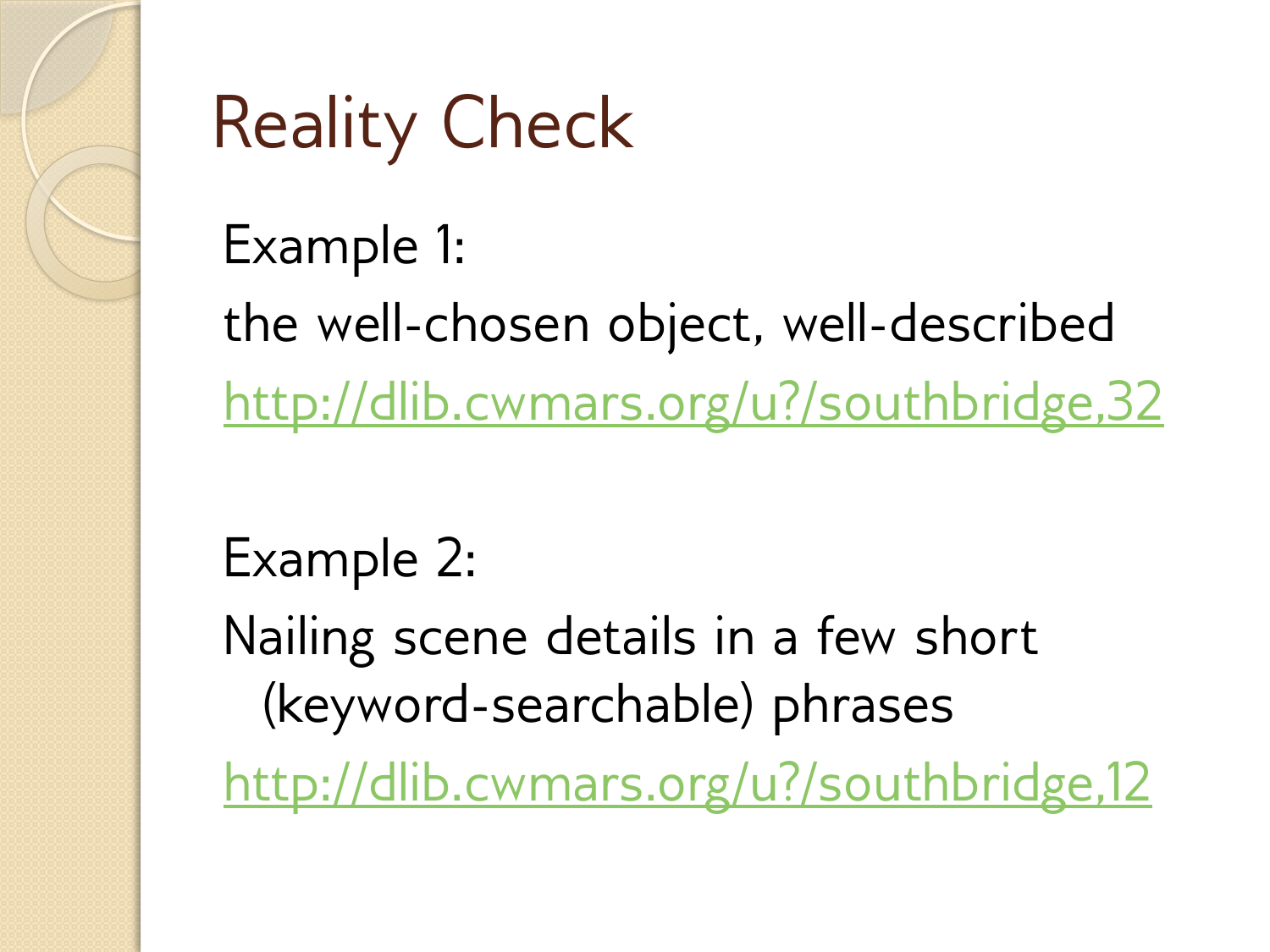

# Reality Check
Example 1:
the well-chosen object, well-described
http://dlib.cwmars.org/u?/southbridge,32

Example 2:
Nailing scene details in a few short (keyword-searchable) phrases
http://dlib.cwmars.org/u?/southbridge,12